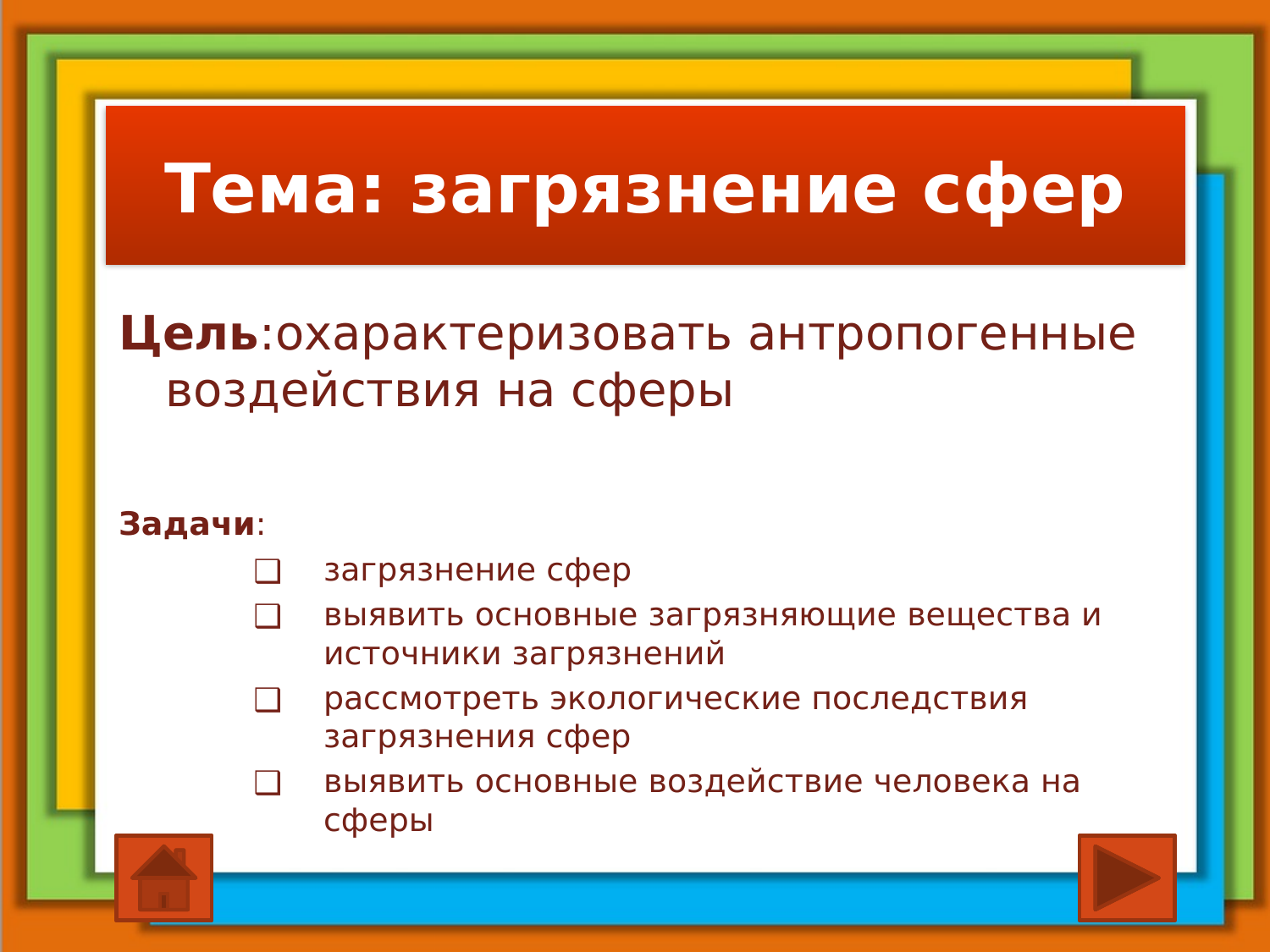

# Тема: загрязнение сфер
Цель:охарактеризовать антропогенные воздействия на сферы
Задачи:
загрязнение сфер
выявить основные загрязняющие вещества и источники загрязнений
рассмотреть экологические последствия загрязнения сфер
выявить основные воздействие человека на сферы